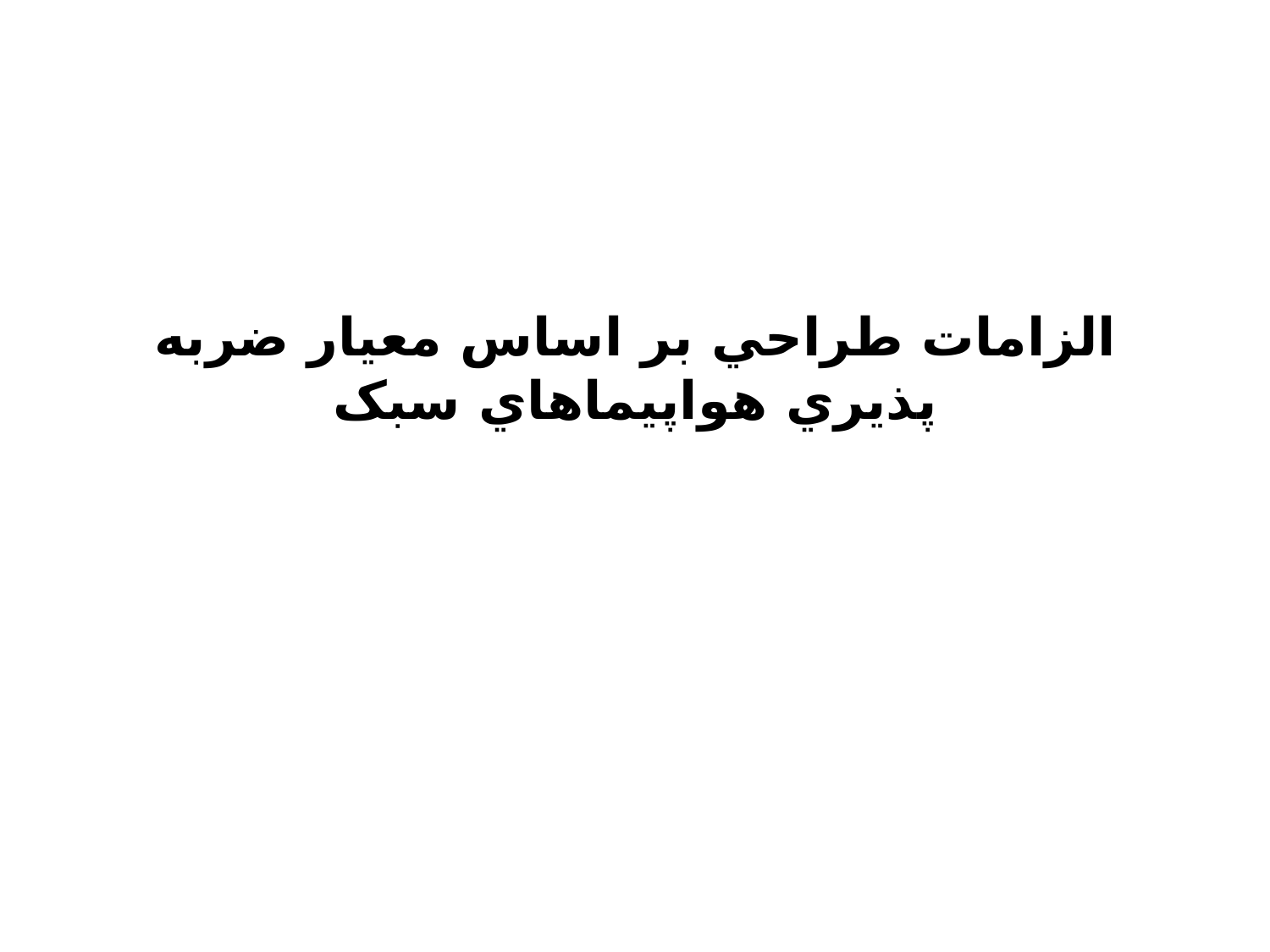

# الزامات طراحي بر اساس معيار ضربه پذيري هواپيماهاي سبک